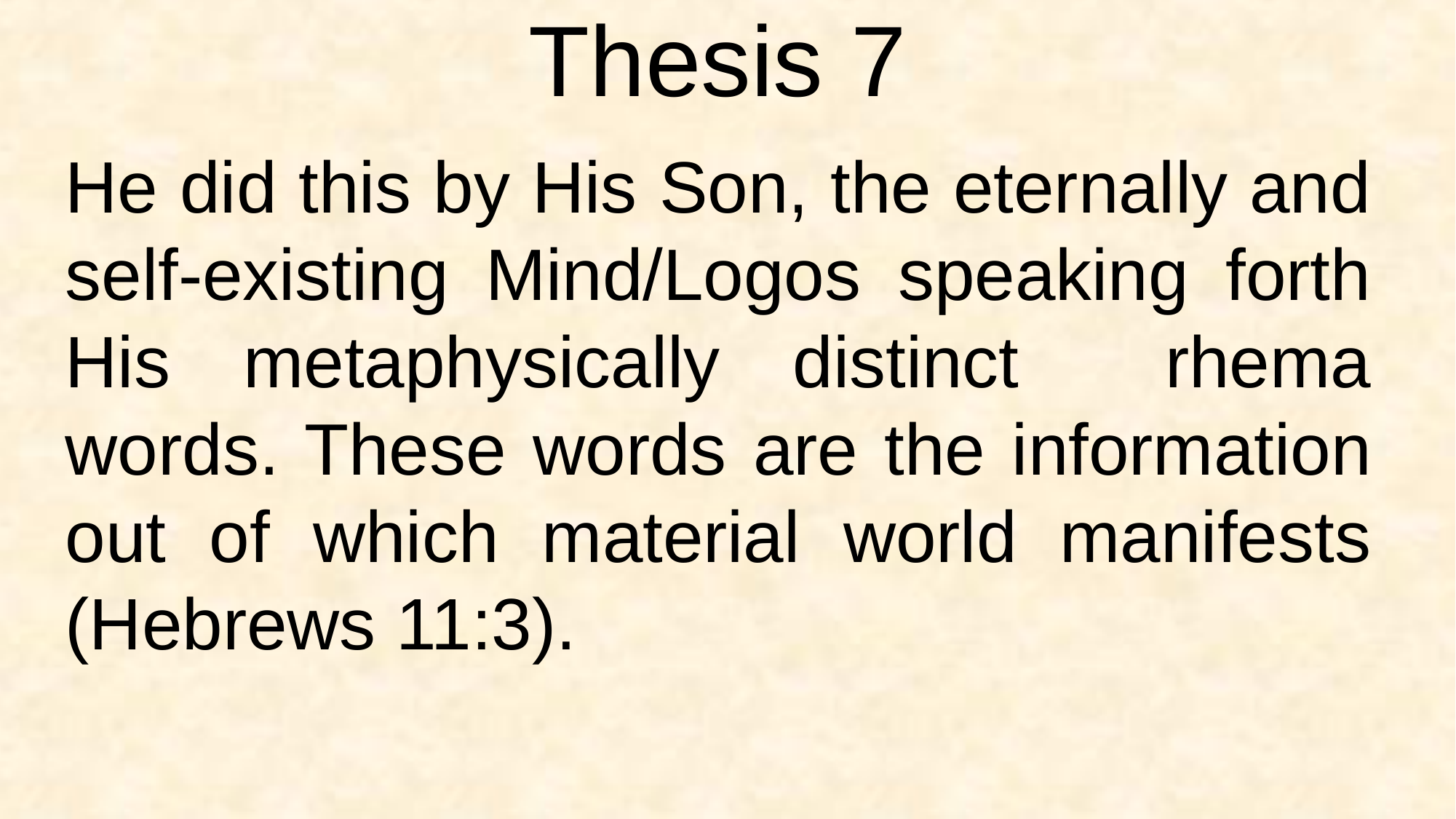

Thesis 7
He did this by His Son, the eternally and self-existing Mind/Logos speaking forth His metaphysically distinct  rhema words. These words are the information out of which material world manifests (Hebrews 11:3).